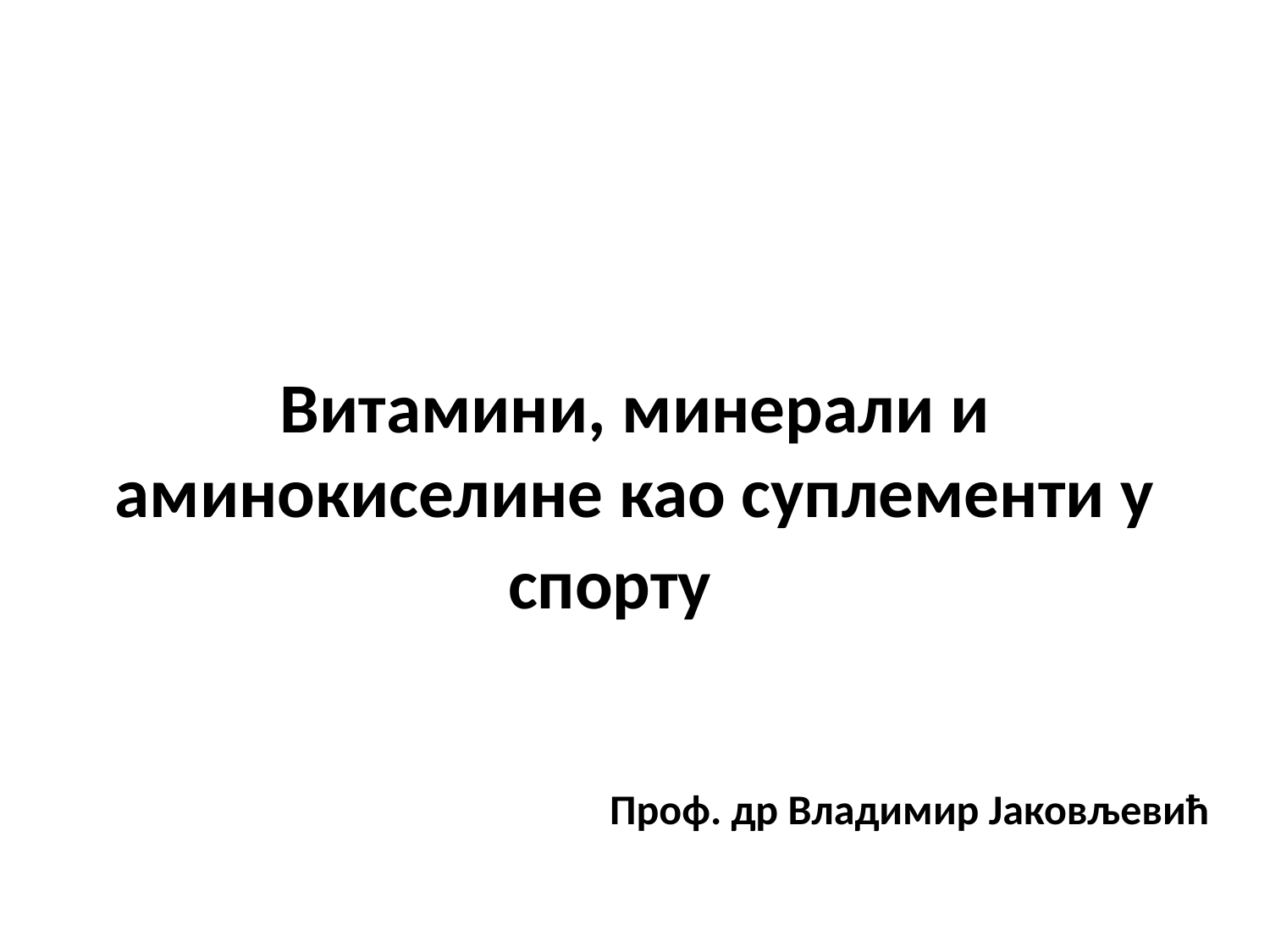

Витамини, минерали и аминокиселине као суплементи у спорту
Проф. др Владимир Јаковљевић